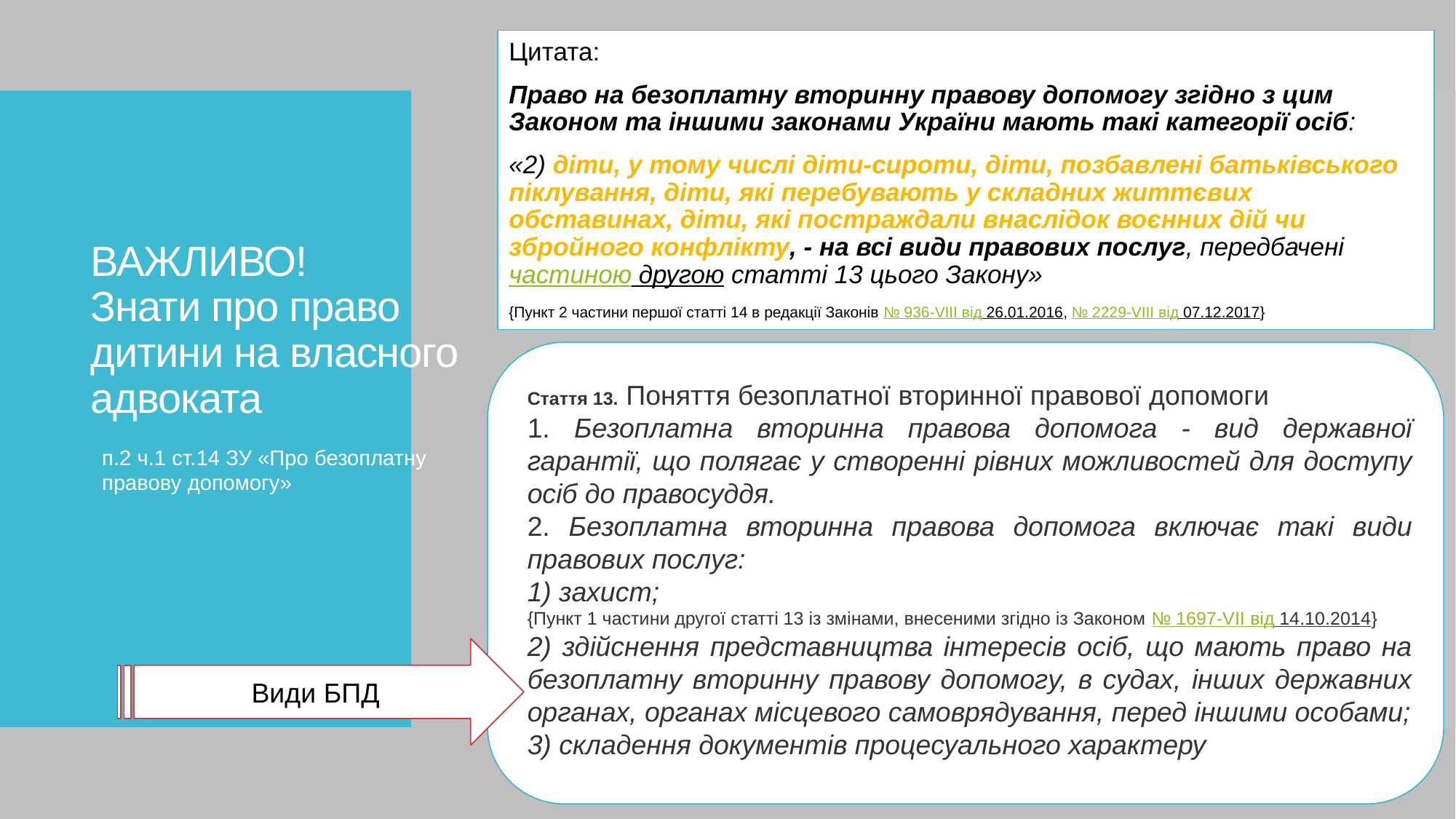

Цитата:
Право на безоплатну вторинну правову допомогу згідно з цим Законом та іншими законами України мають такі категорії осіб:
«2) діти, у тому числі діти-сироти, діти, позбавлені батьківського піклування, діти, які перебувають у складних життєвих обставинах, діти, які постраждали внаслідок воєнних дій чи збройного конфлікту, - на всі види правових послуг, передбачені частиною другою статті 13 цього Закону»
{Пункт 2 частини першої статті 14 в редакції Законів № 936-VIII від 26.01.2016, № 2229-VIII від 07.12.2017}
# ВАЖЛИВО! Знати про право дитини на власного адвоката

Стаття 13. Поняття безоплатної вторинної правової допомоги
1. Безоплатна вторинна правова допомога - вид державної гарантії, що полягає у створенні рівних можливостей для доступу осіб до правосуддя.
2. Безоплатна вторинна правова допомога включає такі види правових послуг:
1) захист;
{Пункт 1 частини другої статті 13 із змінами, внесеними згідно із Законом № 1697-VII від 14.10.2014}
2) здійснення представництва інтересів осіб, що мають право на безоплатну вторинну правову допомогу, в судах, інших державних органах, органах місцевого самоврядування, перед іншими особами;
3) складення документів процесуального характеру
п.2 ч.1 ст.14 ЗУ «Про безоплатну правову допомогу»
Види БПД